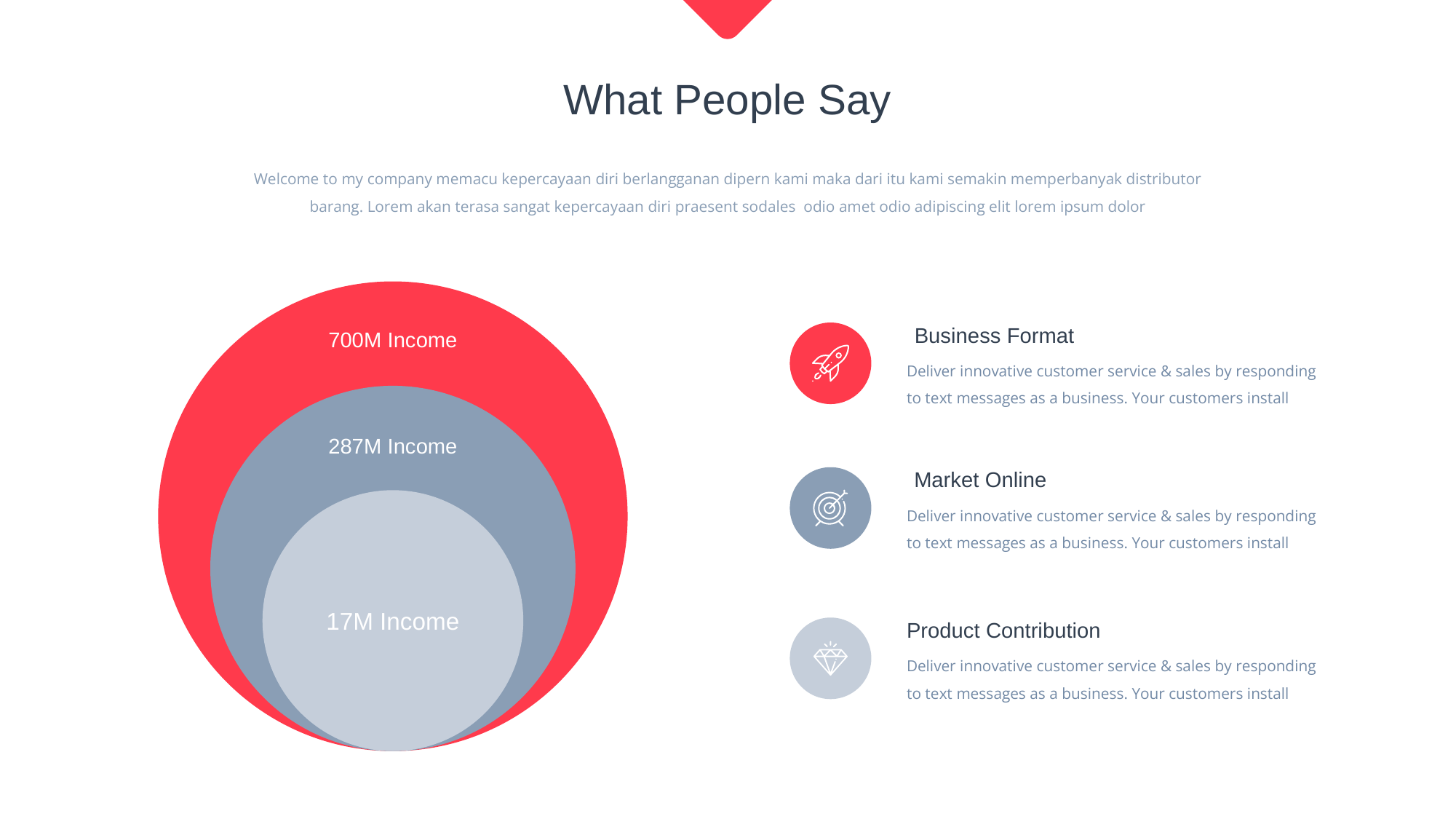

What People Say
Welcome to my company memacu kepercayaan diri berlangganan dipern kami maka dari itu kami semakin memperbanyak distributor barang. Lorem akan terasa sangat kepercayaan diri praesent sodales  odio amet odio adipiscing elit lorem ipsum dolor

700M Income

287M Income

17M Income
Business Format
Deliver innovative customer service & sales by responding to text messages as a business. Your customers install

Market Online
Deliver innovative customer service & sales by responding to text messages as a business. Your customers install

Product Contribution
Deliver innovative customer service & sales by responding to text messages as a business. Your customers install